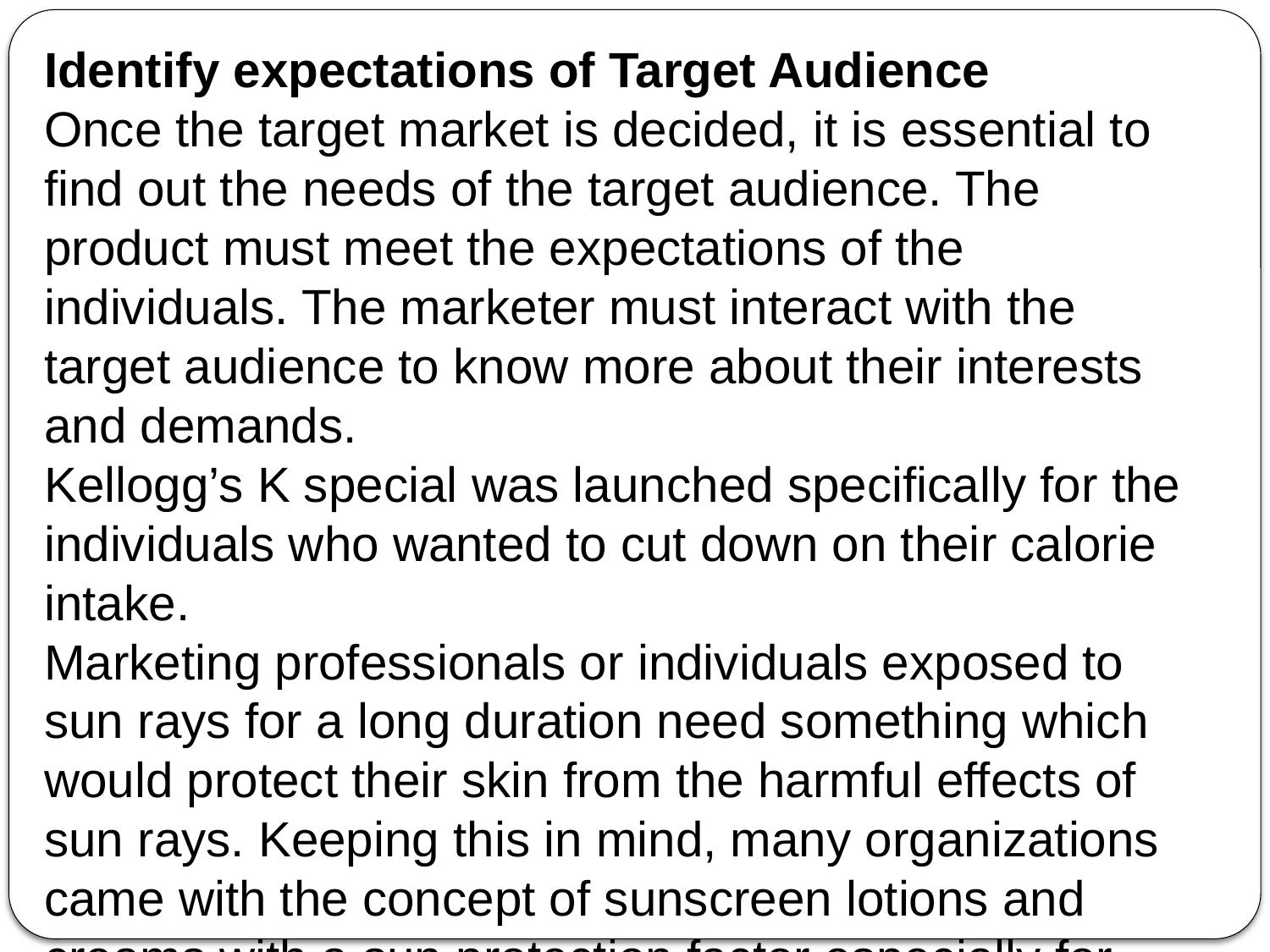

Identify expectations of Target Audience
Once the target market is decided, it is essential to find out the needs of the target audience. The product must meet the expectations of the individuals. The marketer must interact with the target audience to know more about their interests and demands.
Kellogg’s K special was launched specifically for the individuals who wanted to cut down on their calorie intake.
Marketing professionals or individuals exposed to sun rays for a long duration need something which would protect their skin from the harmful effects of sun rays. Keeping this in mind, many organizations came with the concept of sunscreen lotions and creams with a sun protection factor especially for men.